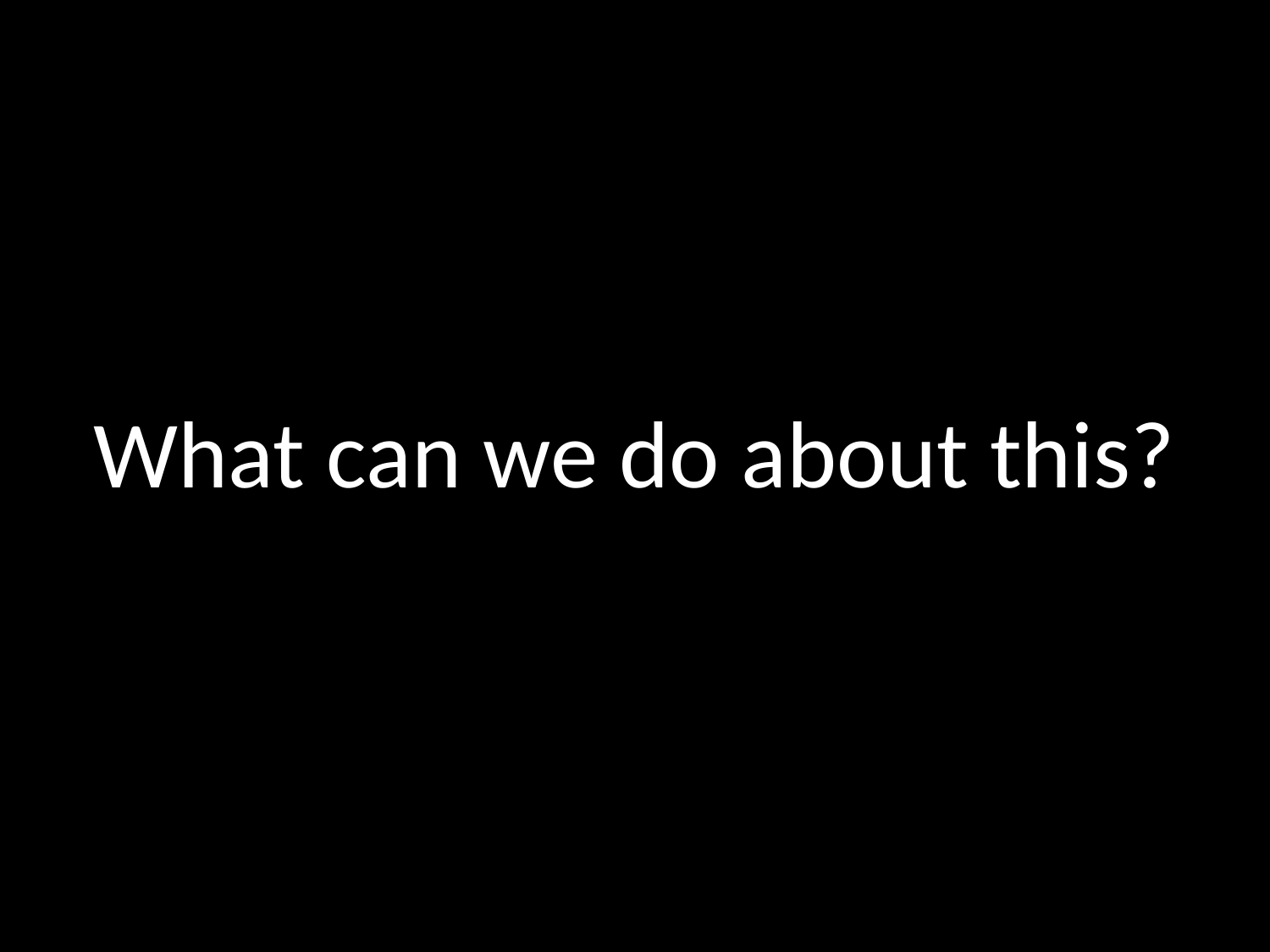

# What can we do about this?